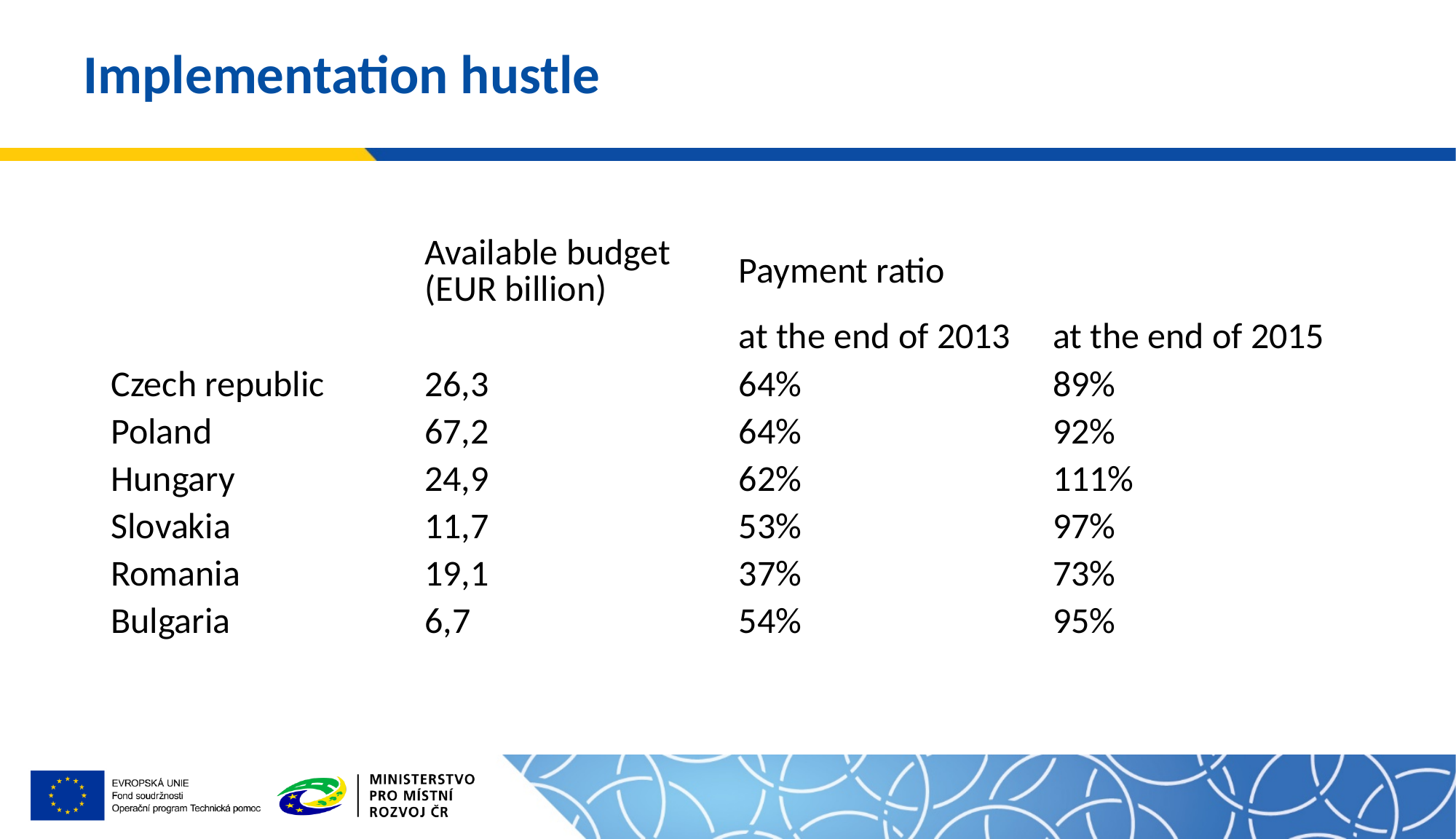

# Implementation hustle
|  | Available budget (EUR billion) | Payment ratio |  |
| --- | --- | --- | --- |
|  |  | at the end of 2013 | at the end of 2015 |
| Czech republic | 26,3 | 64% | 89% |
| Poland | 67,2 | 64% | 92% |
| Hungary | 24,9 | 62% | 111% |
| Slovakia | 11,7 | 53% | 97% |
| Romania | 19,1 | 37% | 73% |
| Bulgaria | 6,7 | 54% | 95% |